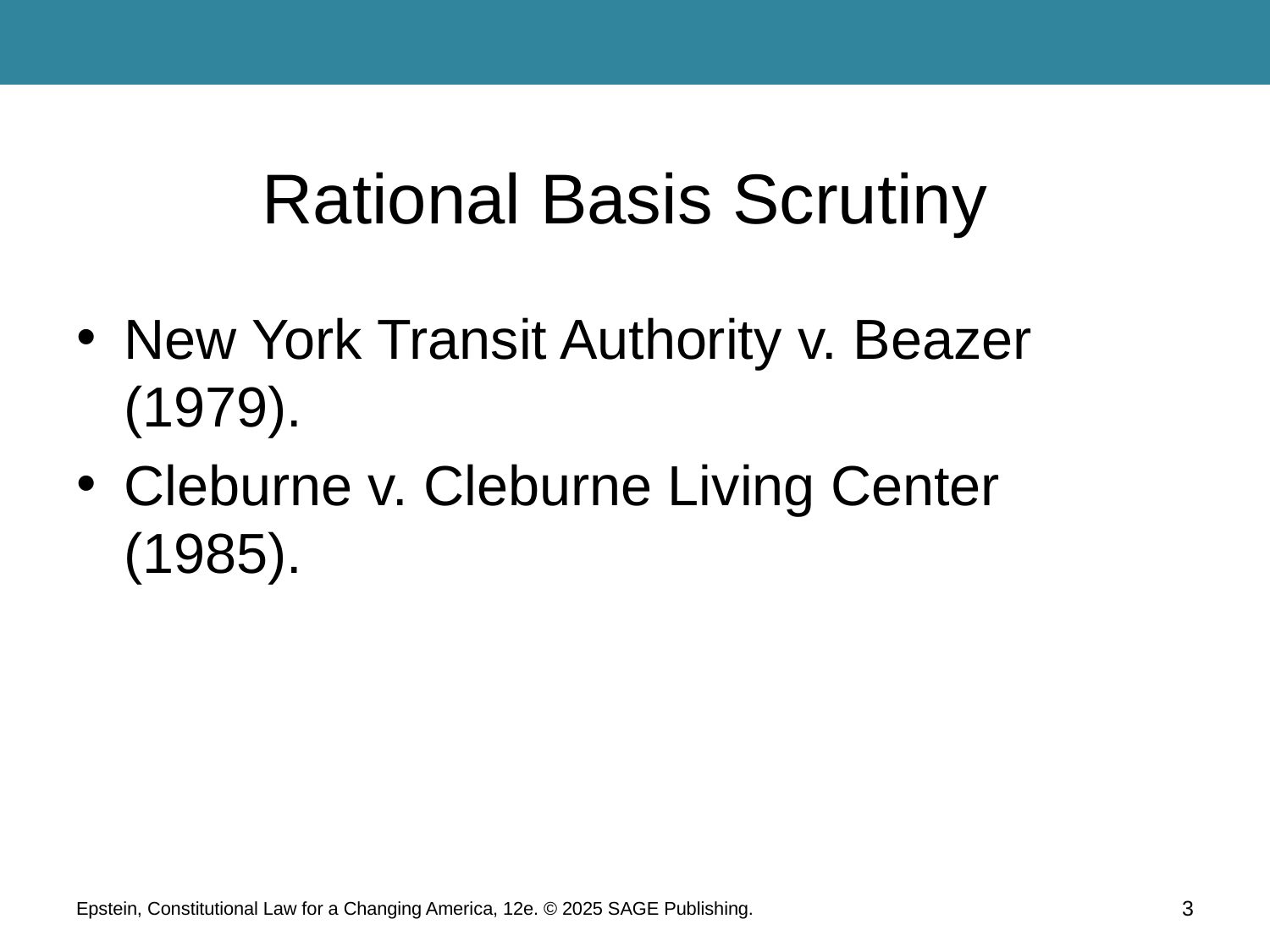

# Rational Basis Scrutiny
New York Transit Authority v. Beazer (1979).
Cleburne v. Cleburne Living Center (1985).
Epstein, Constitutional Law for a Changing America, 12e. © 2025 SAGE Publishing.
3